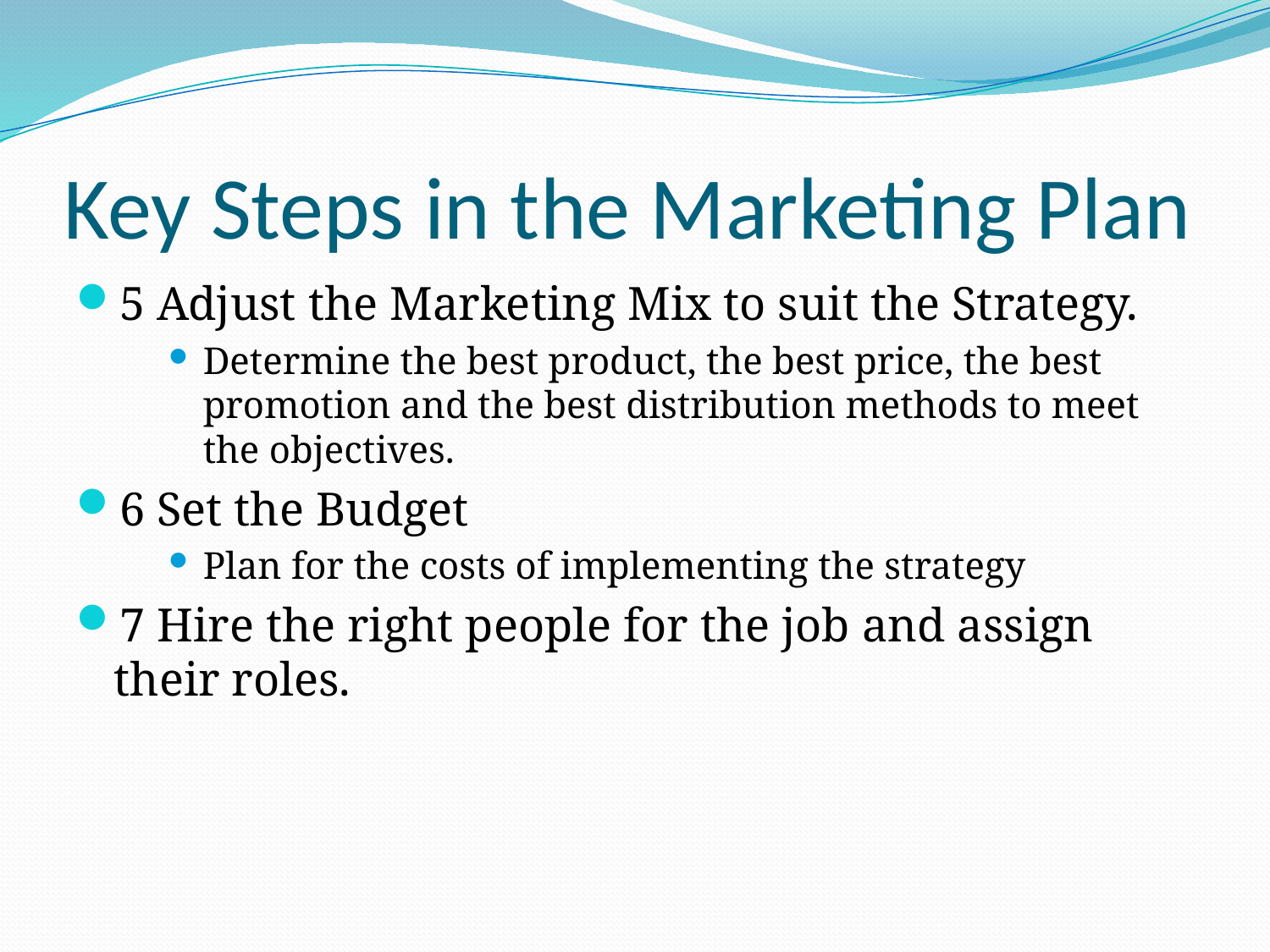

# Key Steps in the Marketing Plan
5 Adjust the Marketing Mix to suit the Strategy.
Determine the best product, the best price, the best promotion and the best distribution methods to meet the objectives.
6 Set the Budget
Plan for the costs of implementing the strategy
7 Hire the right people for the job and assign their roles.